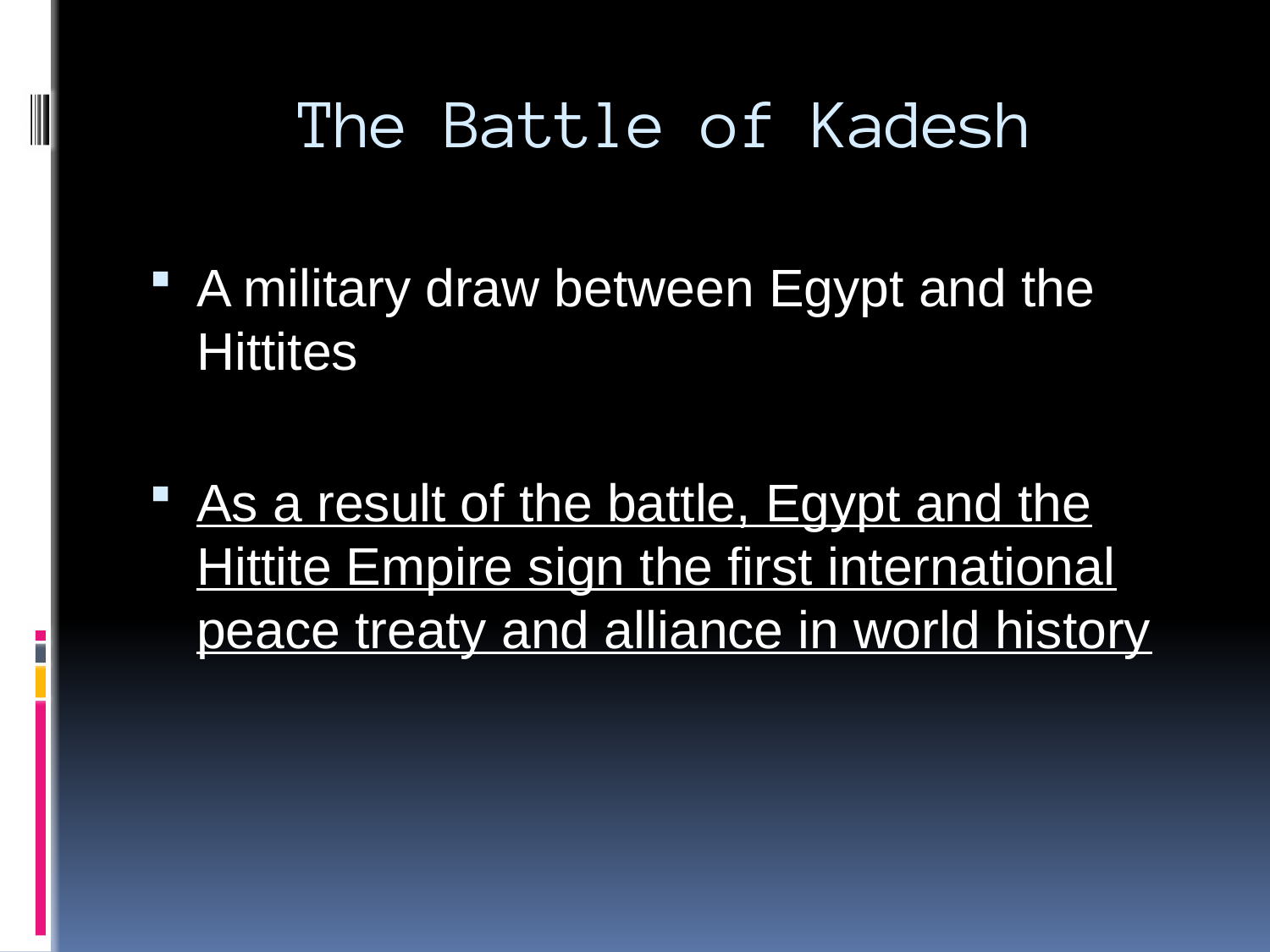

# The Battle of Kadesh
A military draw between Egypt and the Hittites

As a result of the battle, Egypt and the Hittite Empire sign the first international peace treaty and alliance in world history